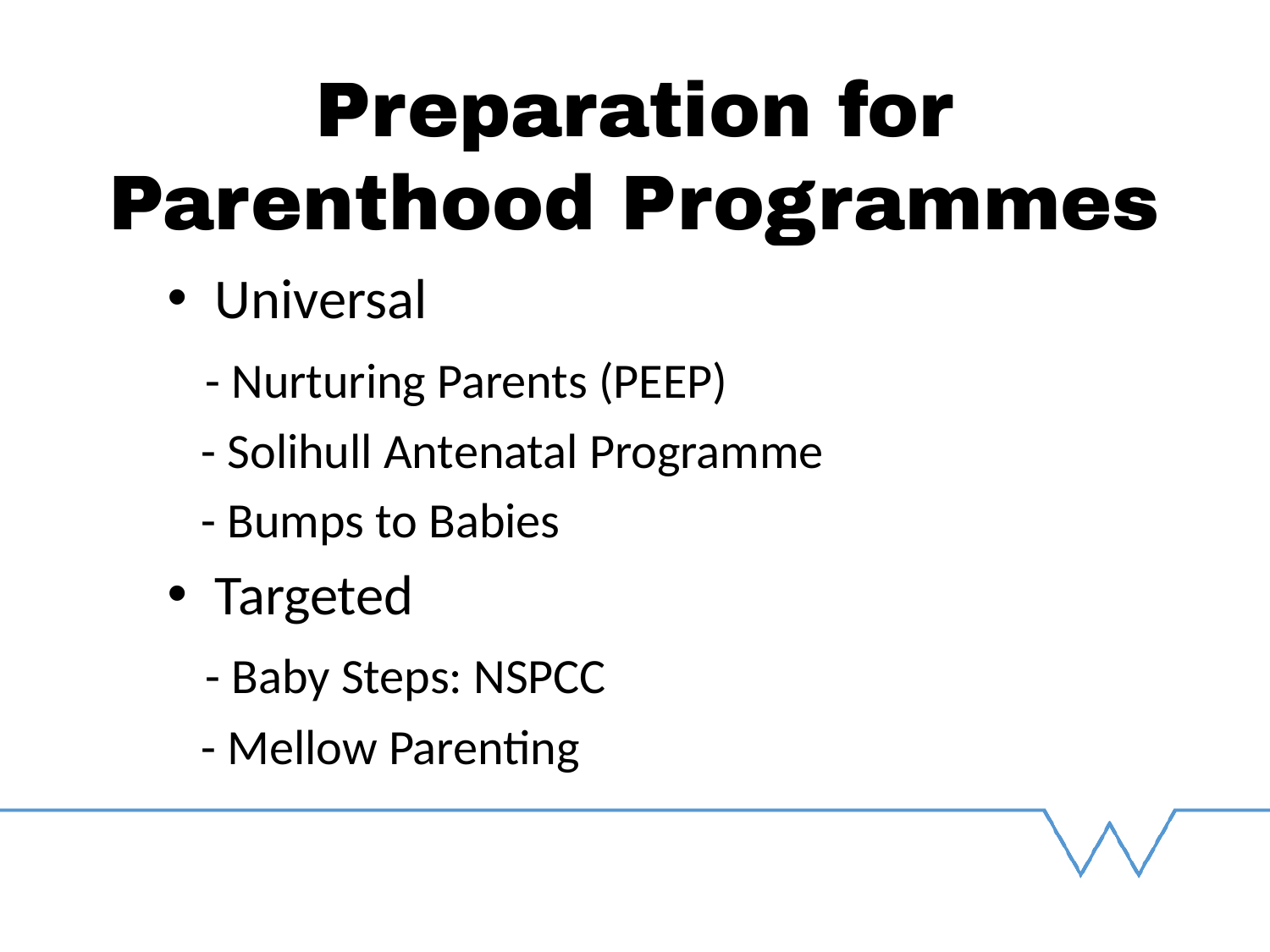

# Preparation for Parenthood Programmes
Universal
   - Nurturing Parents (PEEP)
   - Solihull Antenatal Programme
   - Bumps to Babies
Targeted
   - Baby Steps: NSPCC
   - Mellow Parenting